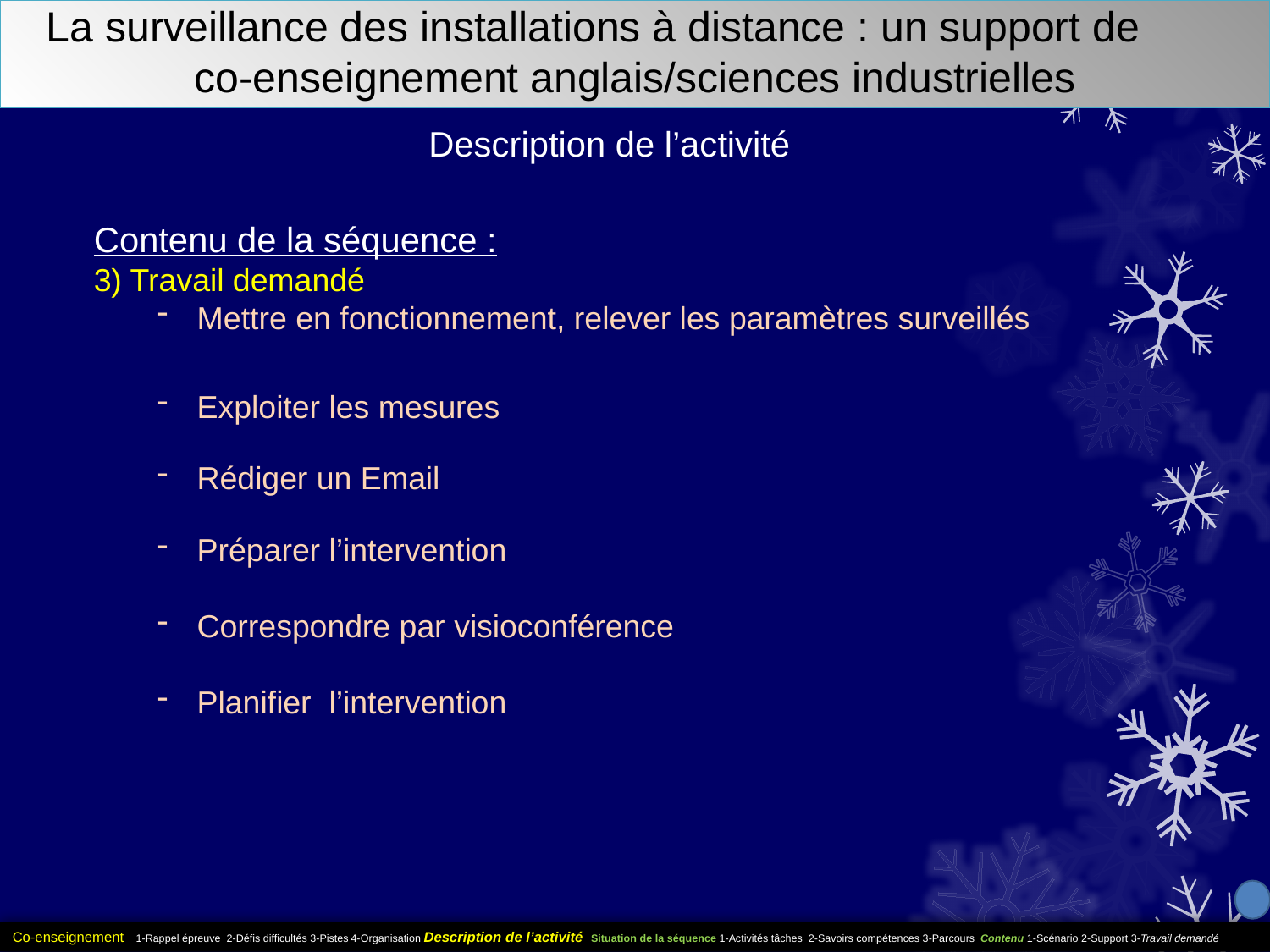

# La surveillance des installations à distance : un support de        co-enseignement anglais/sciences industrielles
 Description de l’activité

Contenu de la séquence :
3) Travail demandé
Mettre en fonctionnement, relever les paramètres surveillés

Exploiter les mesures

Rédiger un Email

Préparer l’intervention

Correspondre par visioconférence

Planifier  l’intervention

Co-enseignement   1-Rappel épreuve  2-Défis difficultés 3-Pistes 4-Organisation Description de l’activité  Situation de la séquence 1-Activités tâches  2-Savoirs compétences 3-Parcours  Contenu 1-Scénario 2-Support 3-Travail demandé